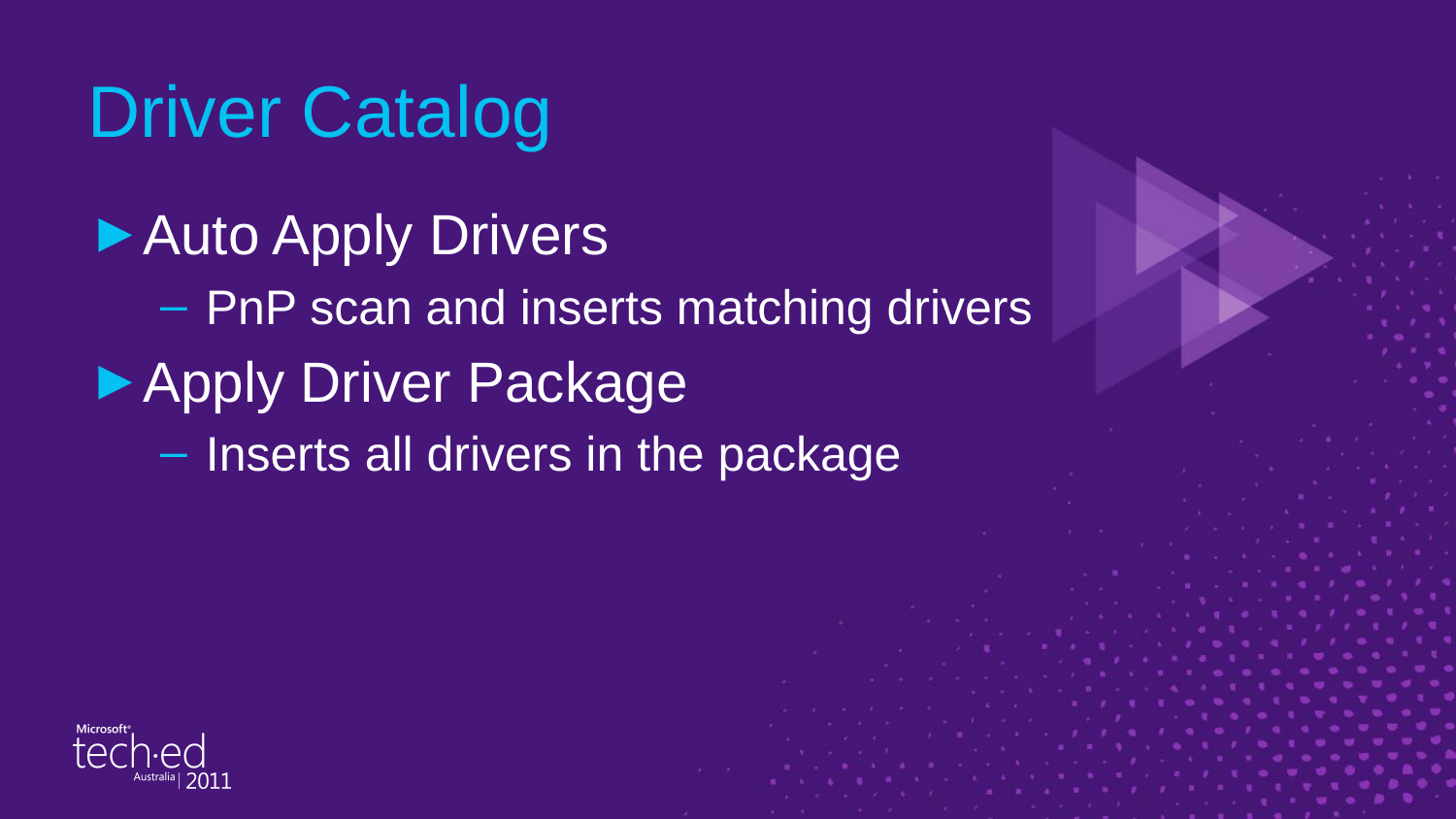

# Driver Catalog
Auto Apply Drivers
PnP scan and inserts matching drivers
Apply Driver Package
Inserts all drivers in the package